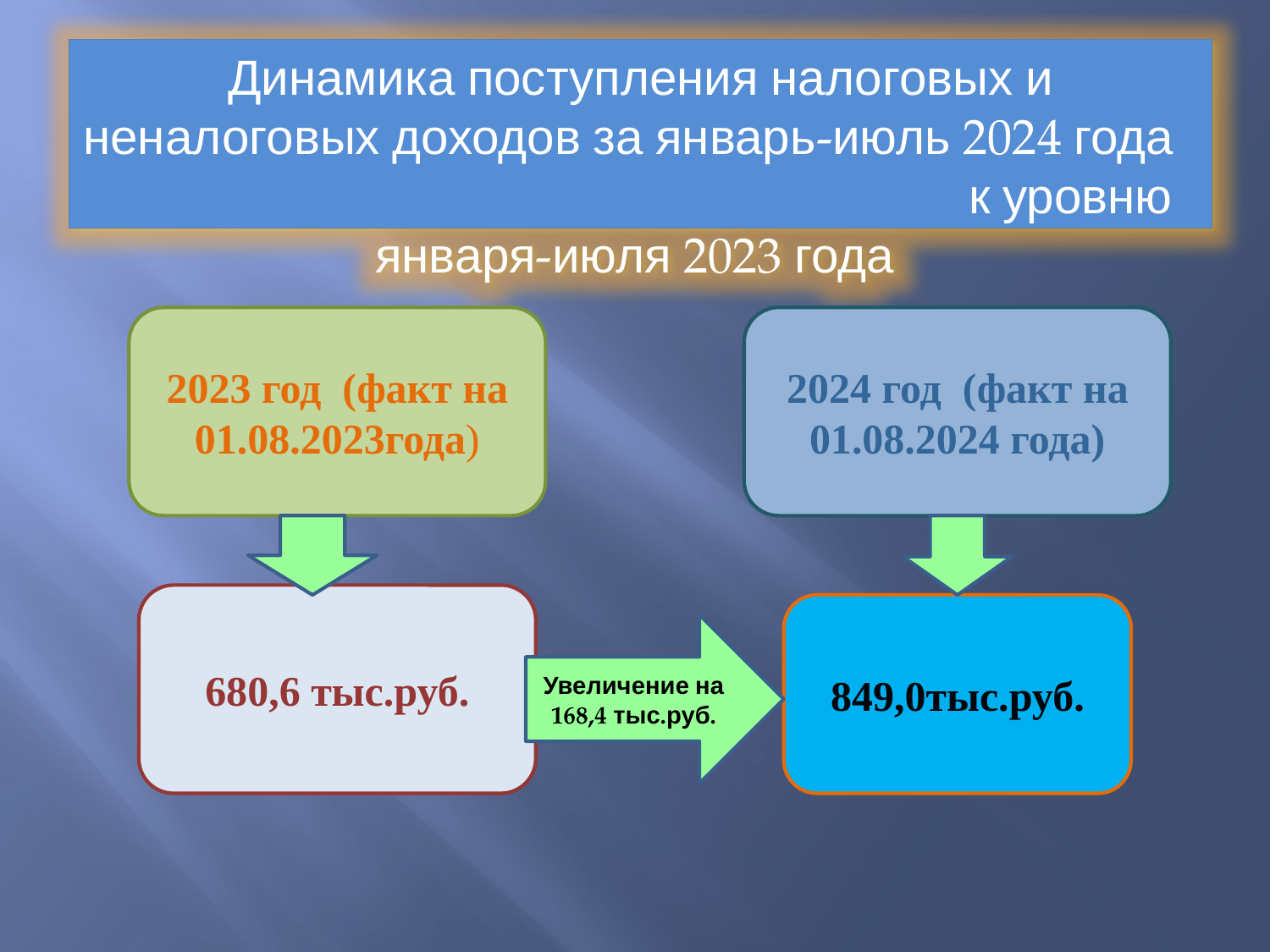

Динамика поступления налоговых и неналоговых доходов за январь-июль 2024 года                                                                         к уровню января-июля 2023 года
2023 год  (факт на 01.08.2023года)
2024 год  (факт на 01.08.2024 года)

680,6 тыс.руб.
849,0тыс.руб.
Увеличение на 168,4 тыс.руб.